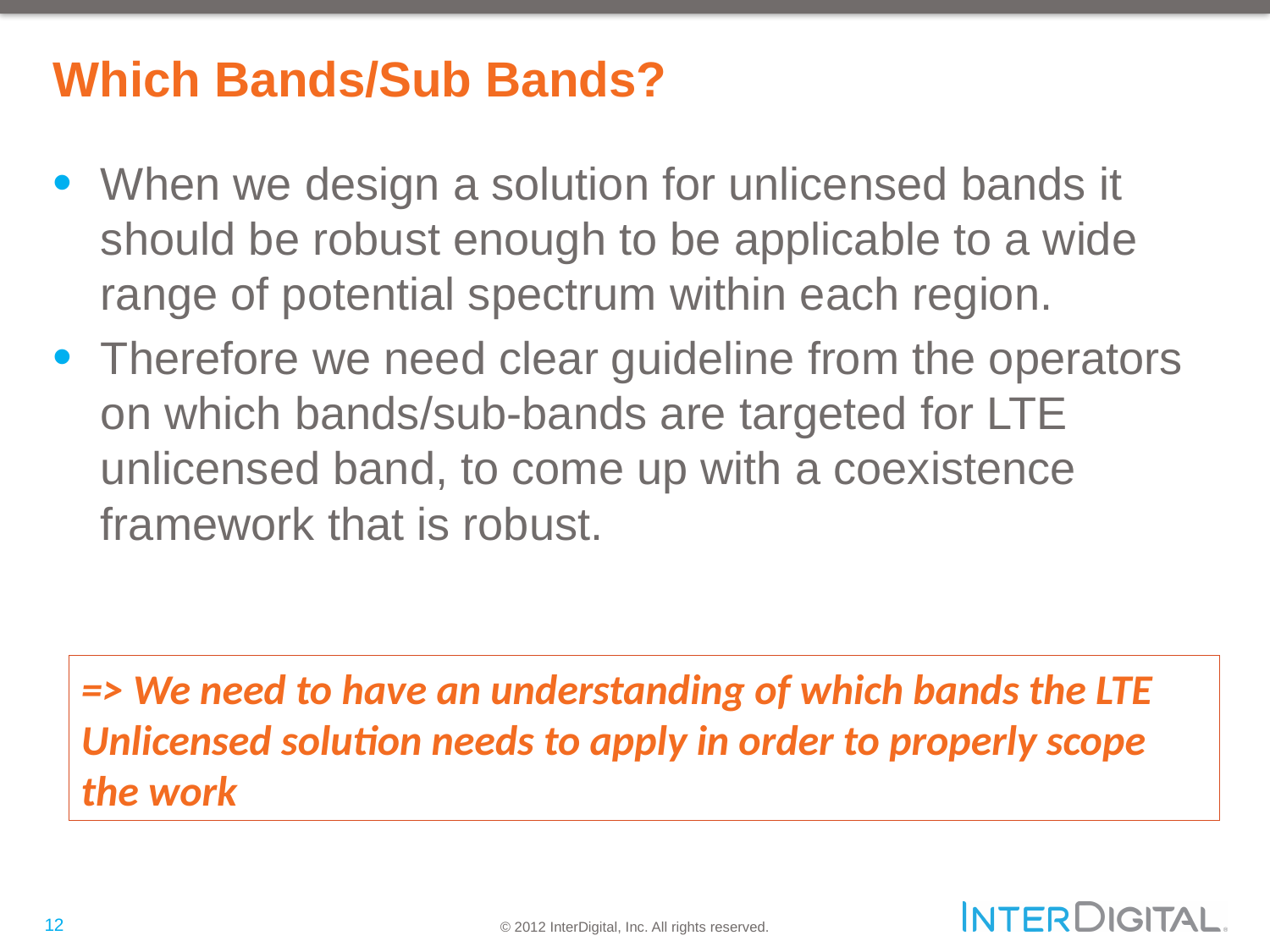

# Which Bands/Sub Bands?
When we design a solution for unlicensed bands it should be robust enough to be applicable to a wide range of potential spectrum within each region.
Therefore we need clear guideline from the operators on which bands/sub-bands are targeted for LTE unlicensed band, to come up with a coexistence framework that is robust.
=> We need to have an understanding of which bands the LTE Unlicensed solution needs to apply in order to properly scope the work